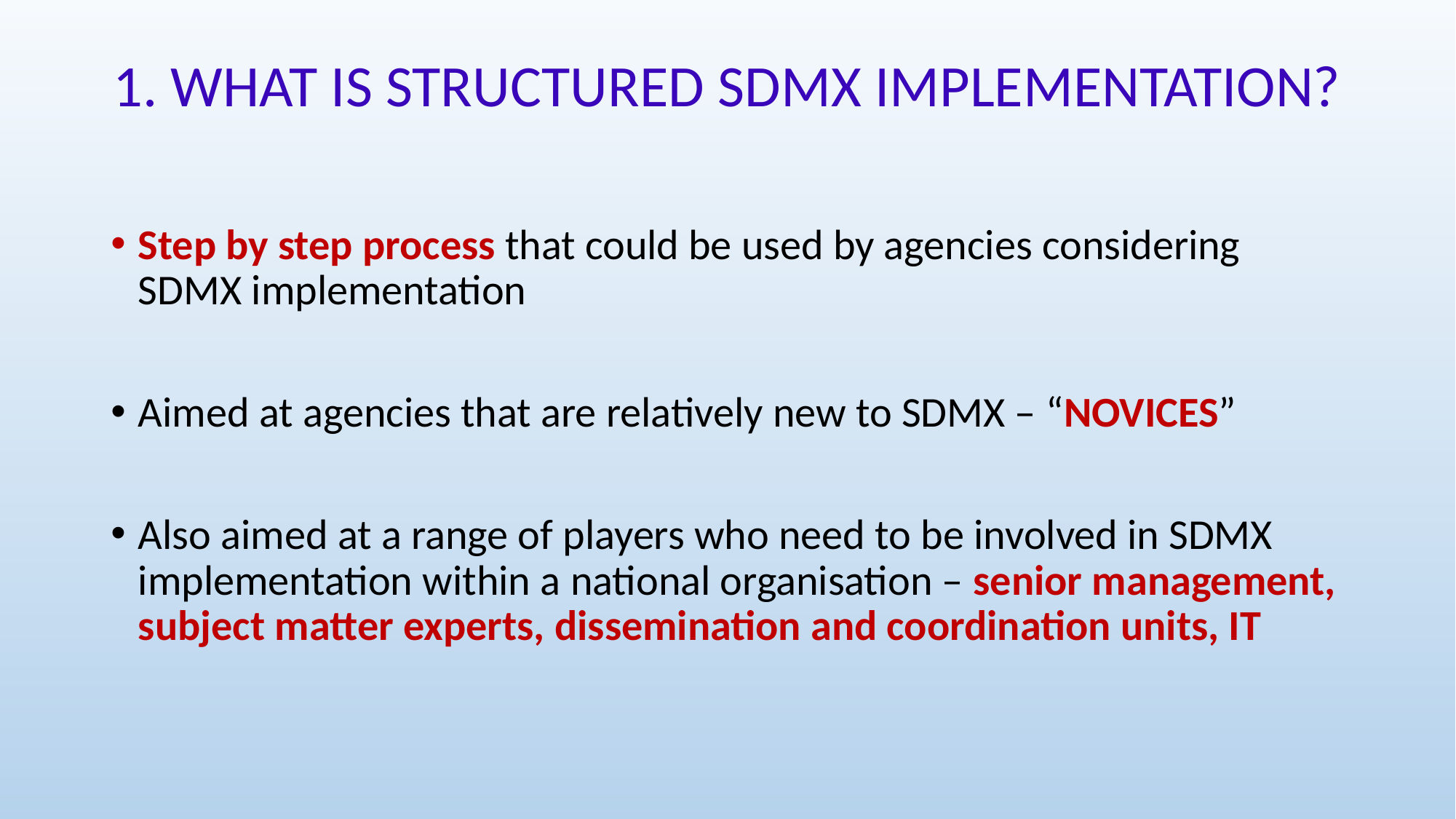

# 1. WHAT IS STRUCTURED SDMX IMPLEMENTATION?
Step by step process that could be used by agencies considering SDMX implementation

Aimed at agencies that are relatively new to SDMX – “NOVICES”

Also aimed at a range of players who need to be involved in SDMX implementation within a national organisation – senior management, subject matter experts, dissemination and coordination units, IT